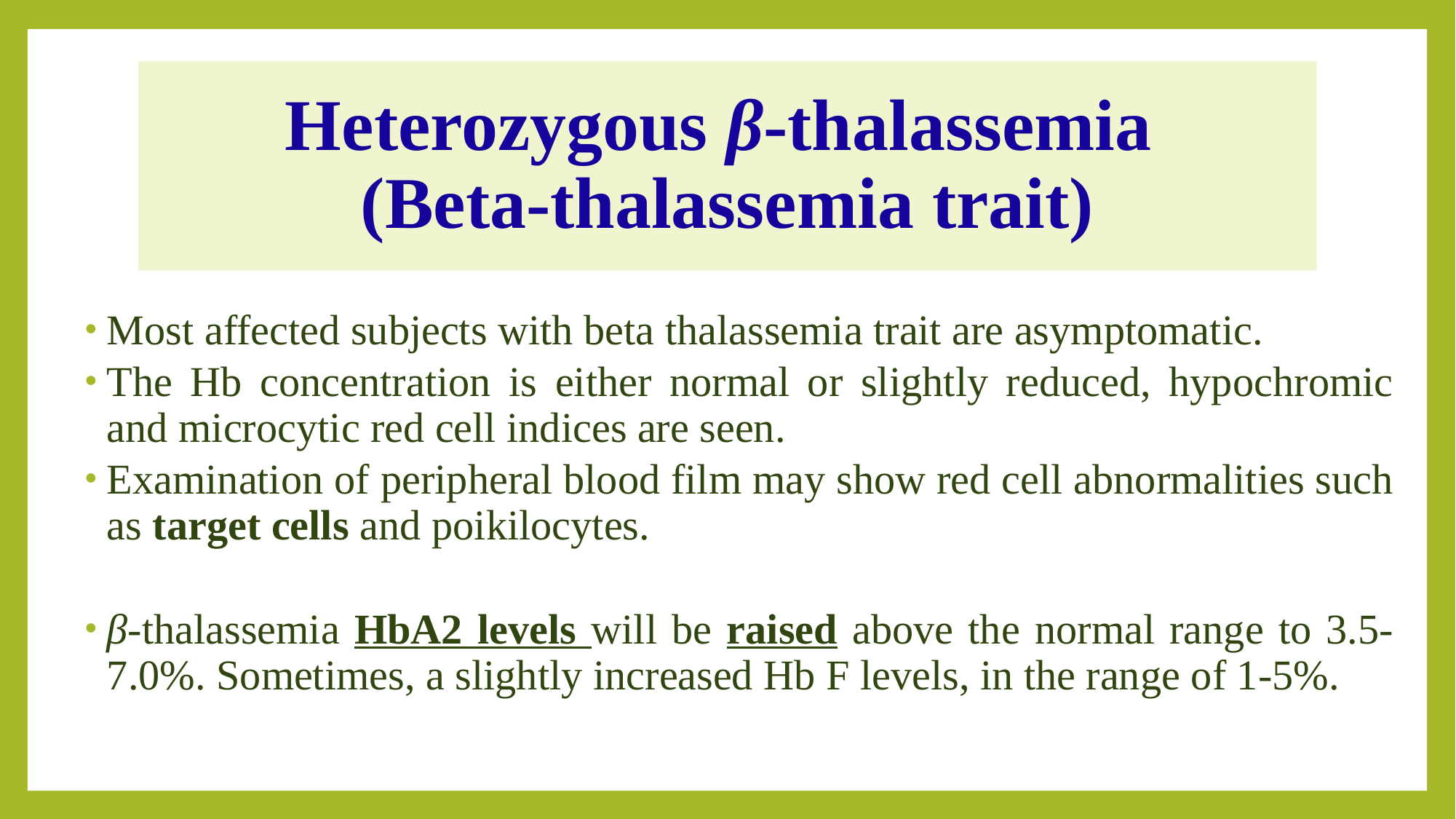

# Heterozygous β-thalassemia (Beta-thalassemia trait)
Most affected subjects with beta thalassemia trait are asymptomatic.
The Hb concentration is either normal or slightly reduced, hypochromic and microcytic red cell indices are seen.
Examination of peripheral blood film may show red cell abnormalities such as target cells and poikilocytes.

β-thalassemia HbA2 levels will be raised above the normal range to 3.5-7.0%. Sometimes, a slightly increased Hb F levels, in the range of 1-5%.